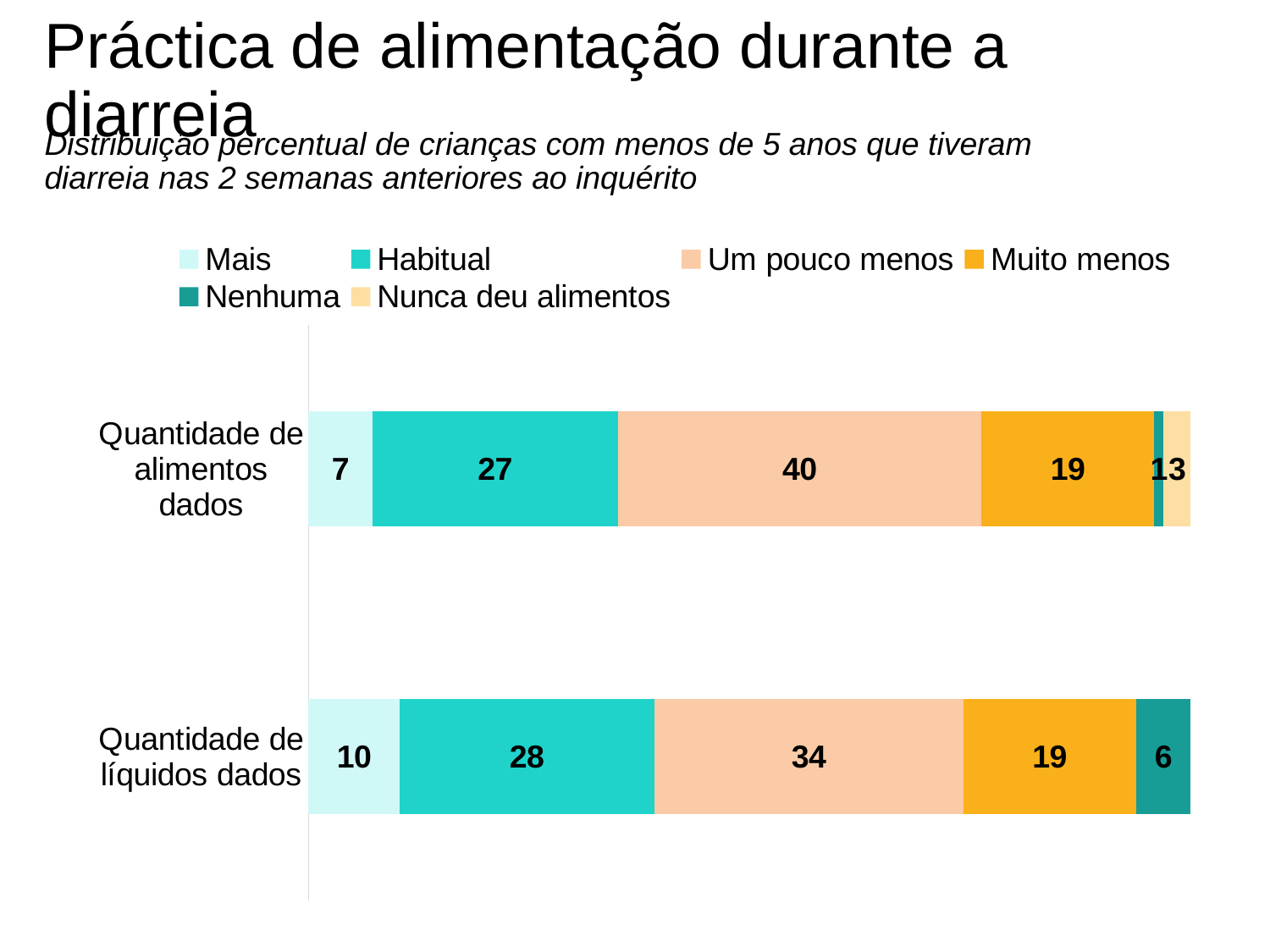

# Práctica de alimentação durante a diarreia
Distribuição percentual de crianças com menos de 5 anos que tiveram diarreia nas 2 semanas anteriores ao inquérito

### Chart

| Category | Mais | Habitual | Um pouco menos | Muito menos | Nenhuma | Nunca deu alimentos |
|---|---|---|---|---|---|---|
| Quantidade de líquidos dados | 10.0 | 28.0 | 34.0 | 19.0 | 6.0 | None |
| Quantidade de alimentos dados | 7.0 | 27.0 | 40.0 | 19.0 | 1.0 | 3.0 |